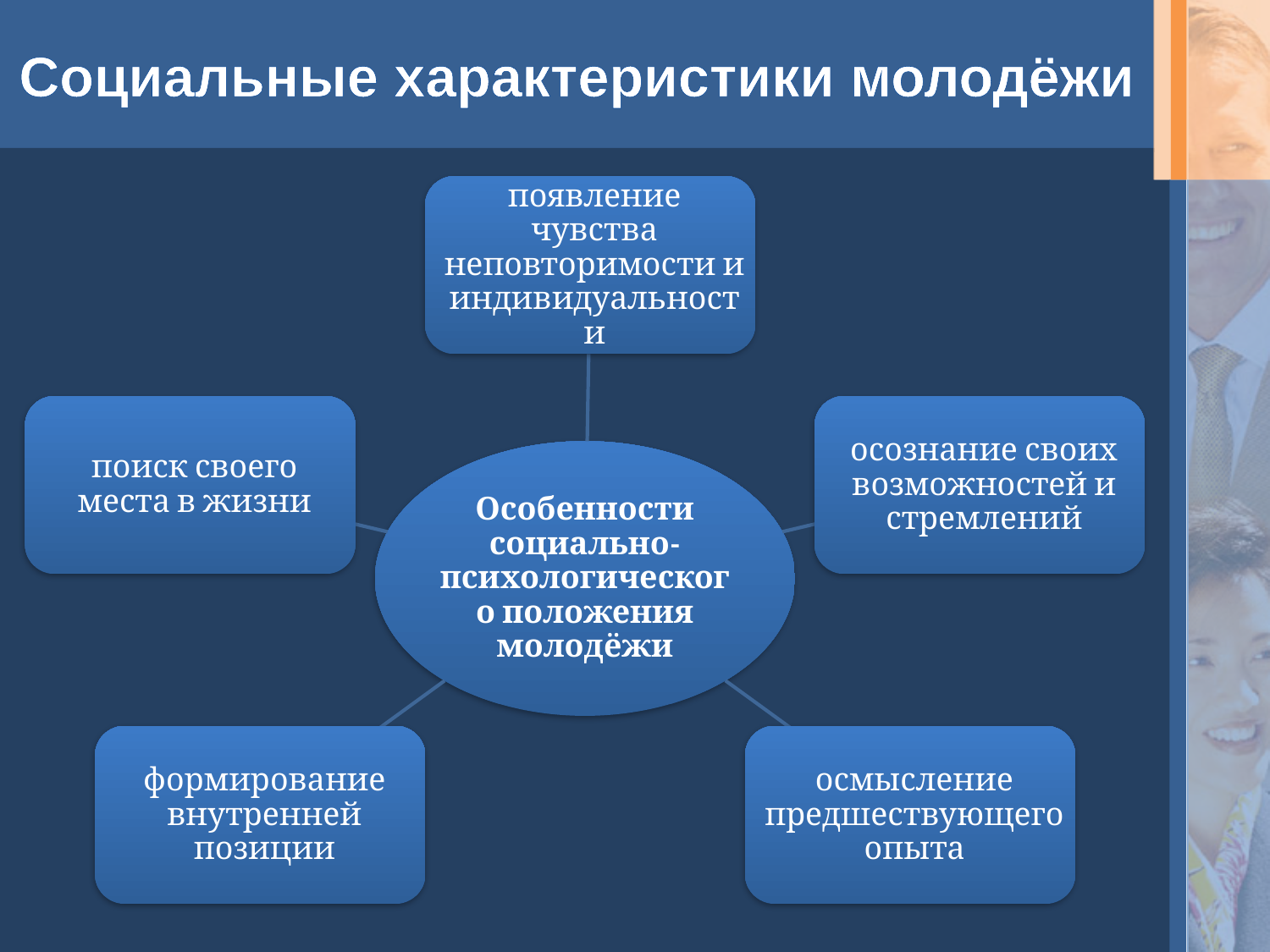

# Социальные характеристики молодёжи
Особенности социально-психологического положения молодёжи

появление чувства неповторимости и индивидуальности

осознание своих возможностей и стремлений

осмысление предшествующего опыта

формирование внутренней позиции

поиск своего места в жизни